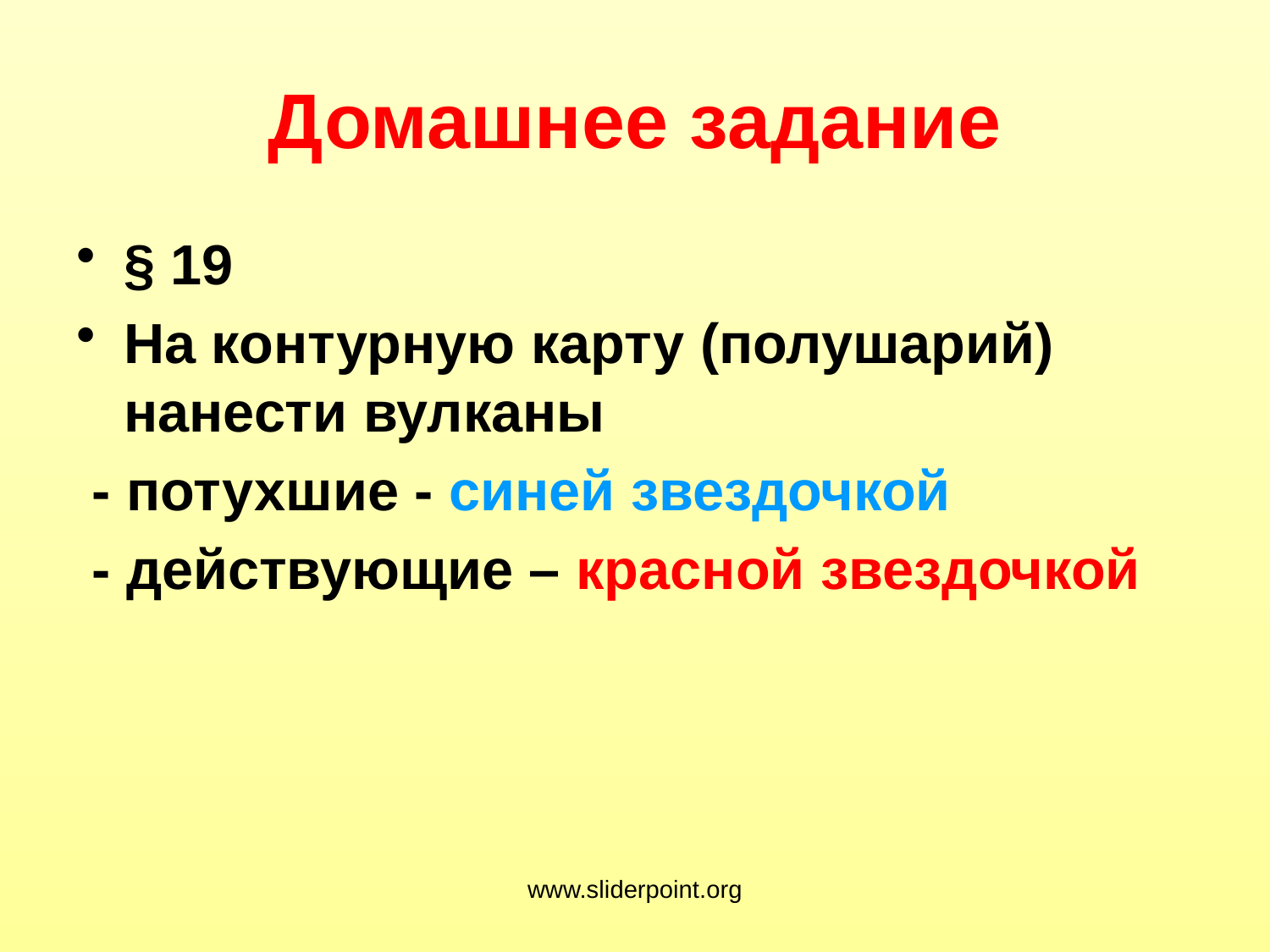

# Домашнее задание
§ 19
На контурную карту (полушарий) нанести вулканы
 - потухшие - синей звездочкой
 - действующие – красной звездочкой

www.sliderpoint.org